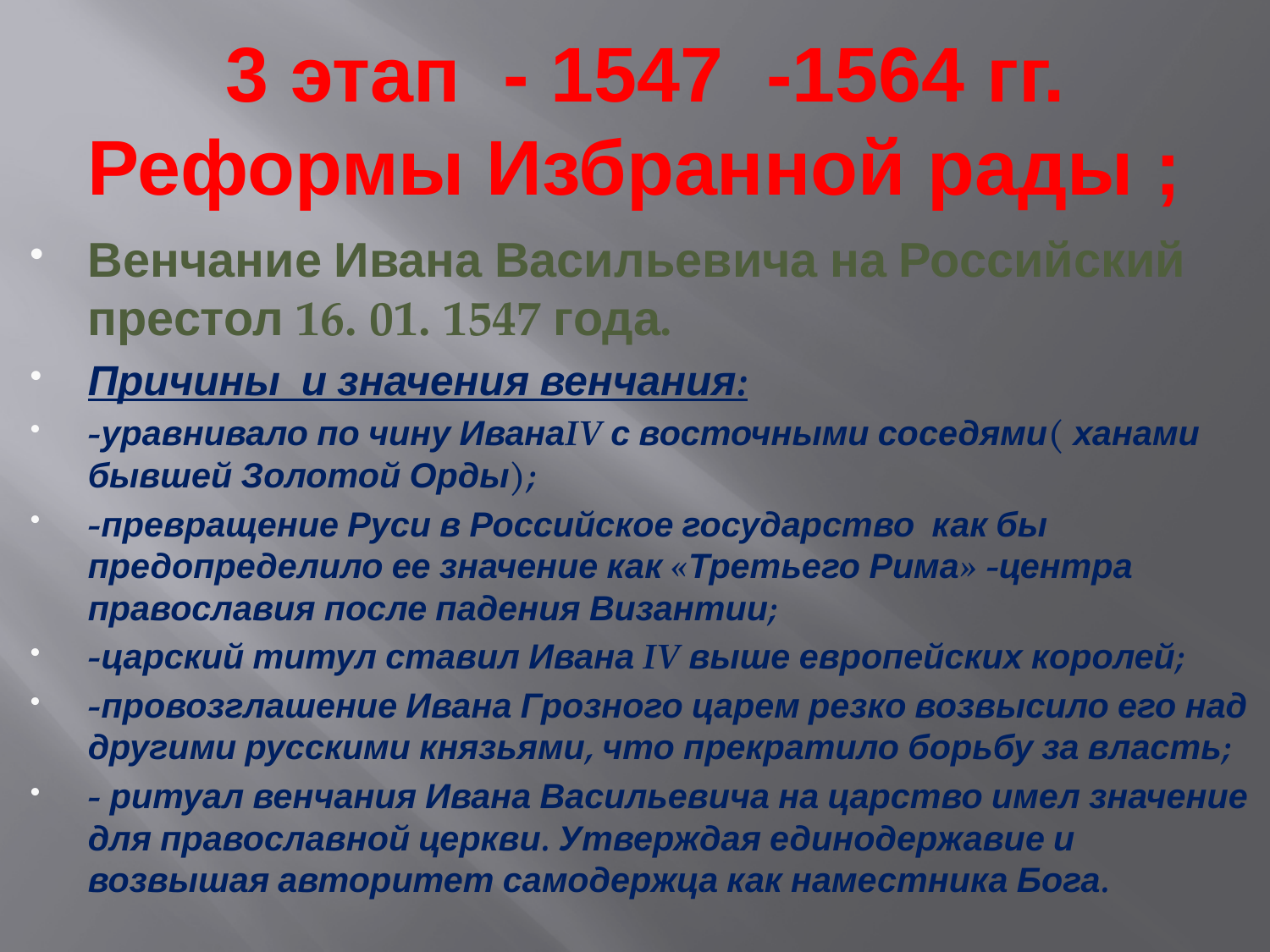

# 3 этап  - 1547  -1564 гг. Реформы Избранной рады ;
Венчание Ивана Васильевича на Российский престол 16. 01. 1547 года.
Причины  и значения венчания:
-уравнивало по чину ИванаIV с восточными соседями( ханами бывшей Золотой Орды);
-превращение Руси в Российское государство  как бы предопределило ее значение как «Третьего Рима» -центра православия после падения Византии;
-царский титул ставил Ивана IV выше европейских королей;
-провозглашение Ивана Грозного царем резко возвысило его над другими русскими князьями, что прекратило борьбу за власть;
- ритуал венчания Ивана Васильевича на царство имел значение для православной церкви. Утверждая единодержавие и возвышая авторитет самодержца как наместника Бога.